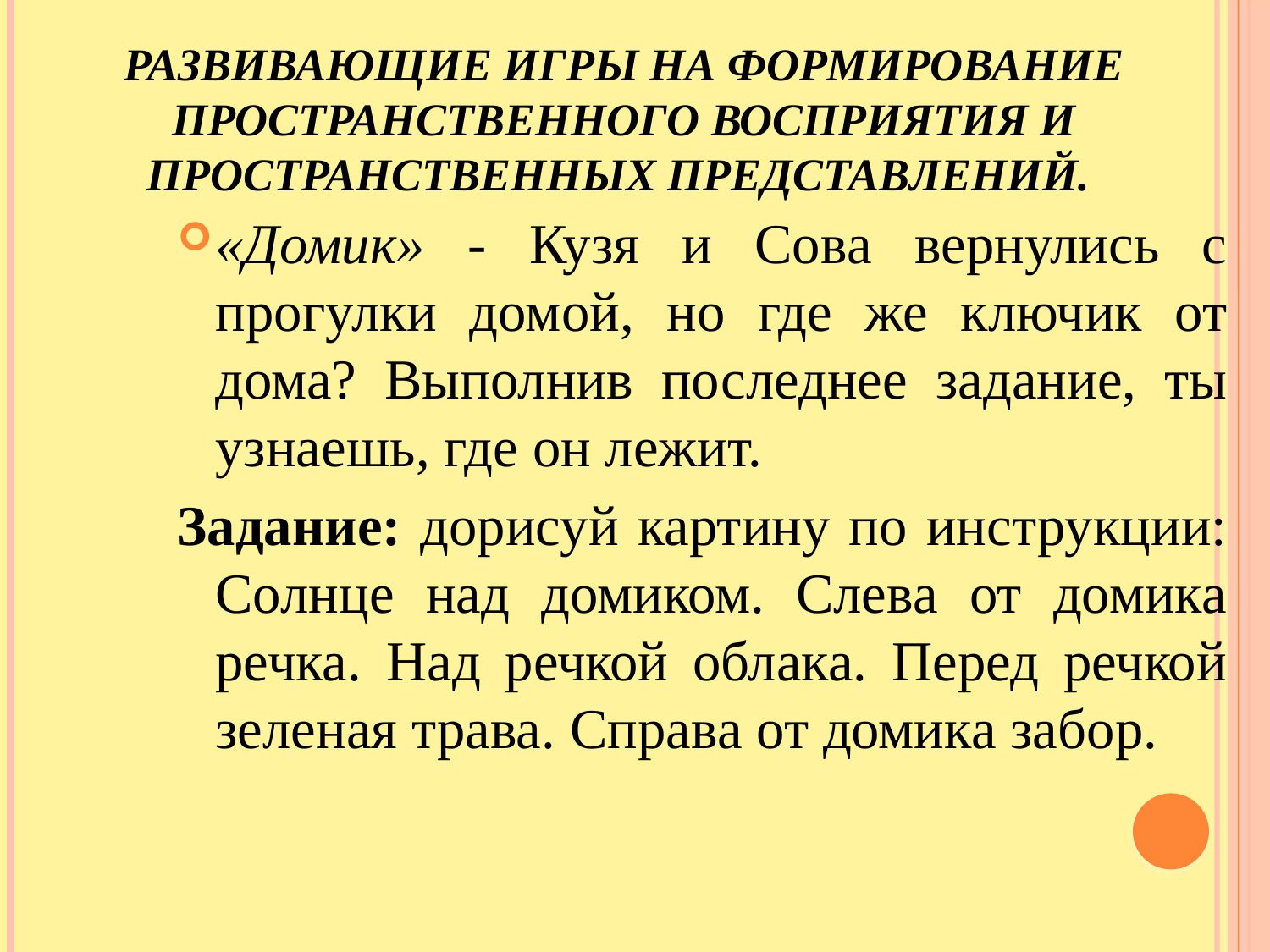

# Развивающие игры на формирование пространственного восприятия и пространственных представлений.
«Домик» - Кузя и Сова вернулись с прогулки домой, но где же ключик от дома? Выполнив последнее задание, ты узнаешь, где он лежит.
Задание: дорисуй картину по инструкции: Солнце над домиком. Слева от домика речка. Над речкой облака. Перед речкой зеленая трава. Справа от домика забор.